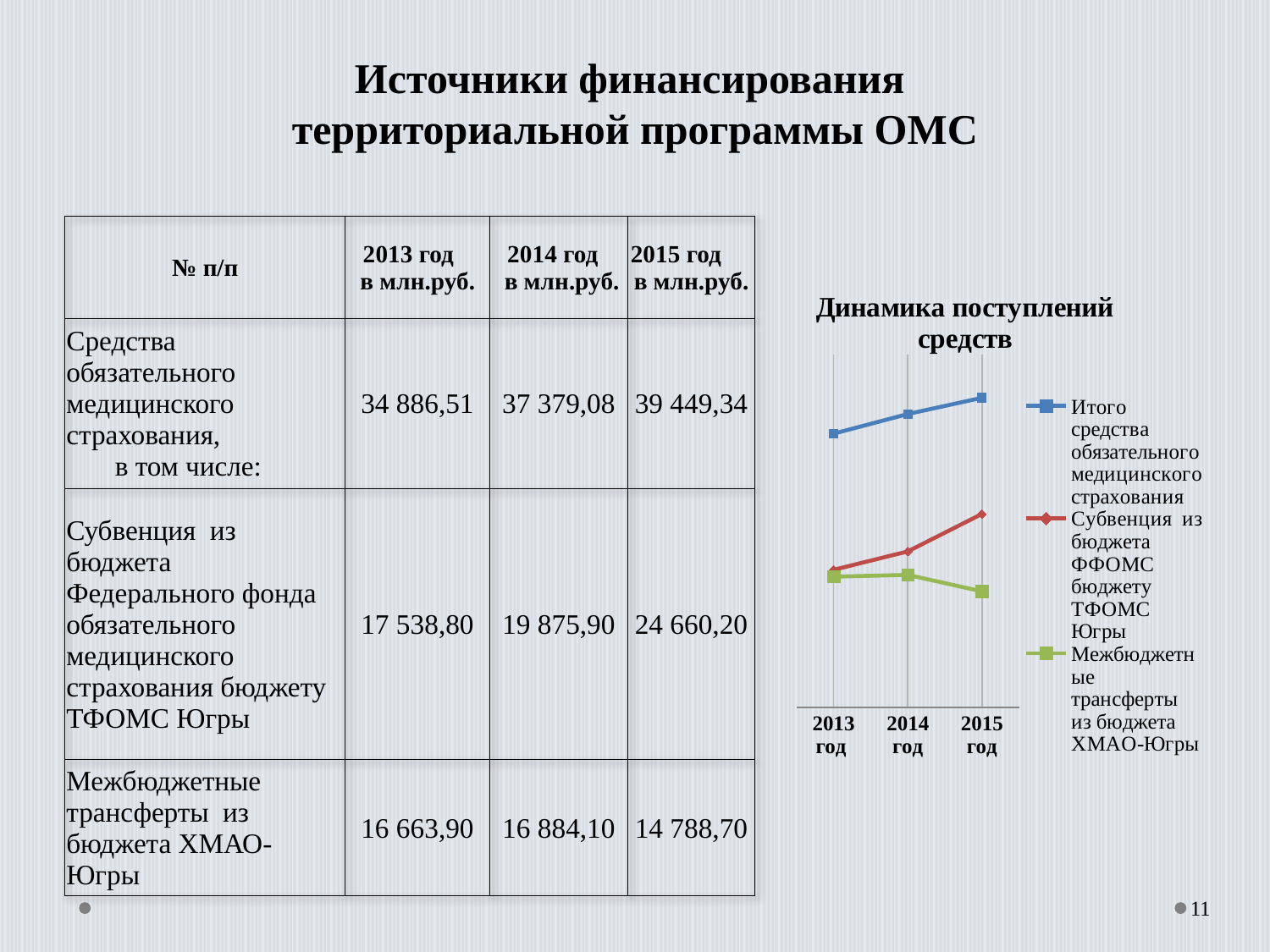

# Источники финансирования территориальной программы ОМС
| № п/п | 2013 год в млн.руб. | 2014 год в млн.руб. | 2015 год в млн.руб. |
| --- | --- | --- | --- |
| Средства обязательного медицинского страхования, в том числе: | 34 886,51 | 37 379,08 | 39 449,34 |
| Субвенция из бюджета Федерального фонда обязательного медицинского страхования бюджету ТФОМС Югры | 17 538,80 | 19 875,90 | 24 660,20 |
| Межбюджетные трансферты из бюджета ХМАО-Югры | 16 663,90 | 16 884,10 | 14 788,70 |

### Chart: Динамика поступлений средств

| Category | Итого средства обязательного медицинского страхования | Субвенция  из бюджета ФФОМС бюджету ТФОМС Югры | Межбюджетные трансферты  из бюджета ХМАО-Югры |
|---|---|---|---|
| 2013 год  | 34886.51 | 17538.8 | 16663.9 |
| 2014 год | 37379.08 | 19875.9 | 16884.1 |
| 2015 год | 39449.34 | 24660.2 | 14788.7 |
11